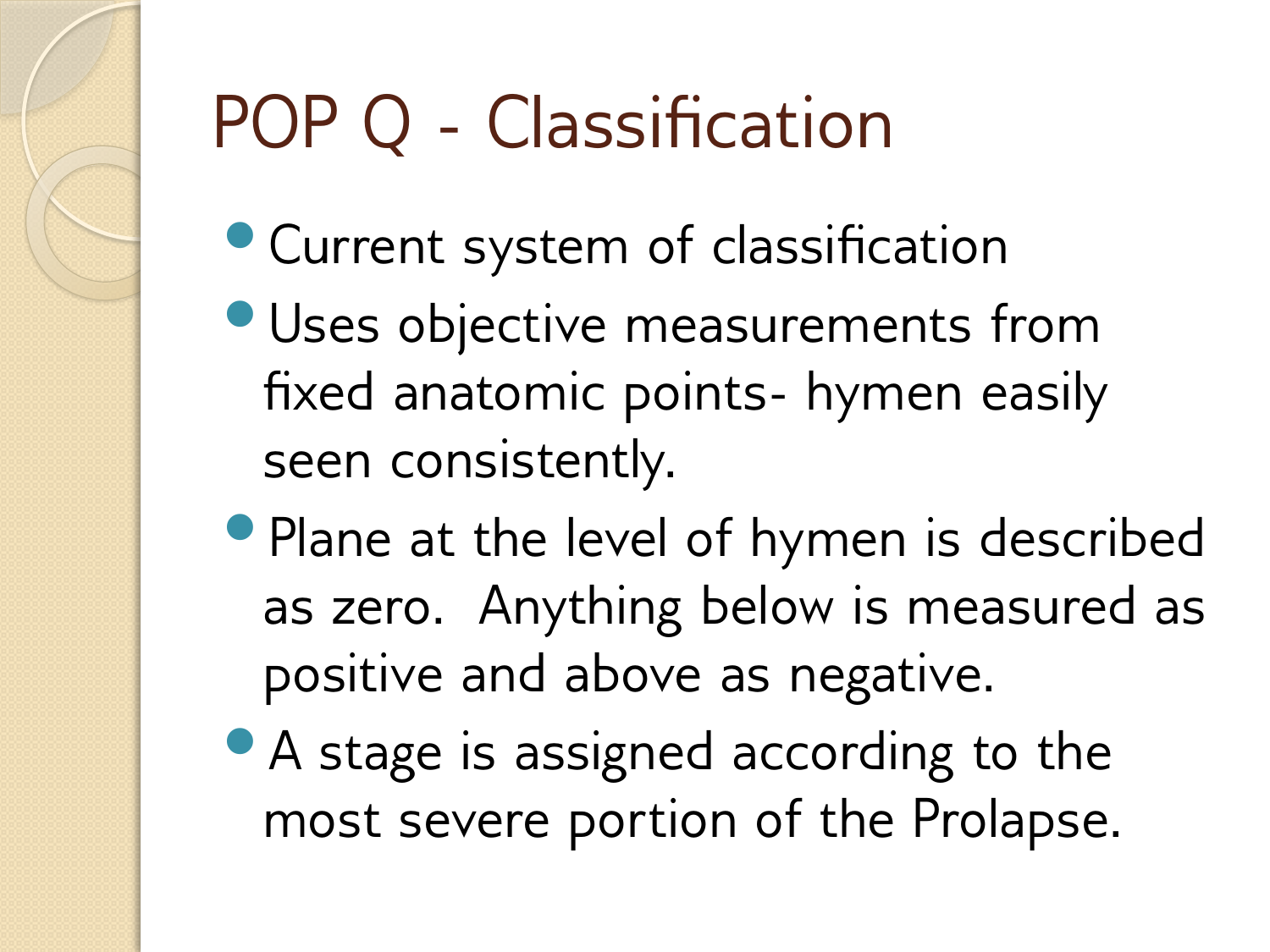

# POP Q - Classification
Current system of classification
Uses objective measurements from fixed anatomic points- hymen easily seen consistently.
Plane at the level of hymen is described as zero.  Anything below is measured as positive and above as negative.
A stage is assigned according to the most severe portion of the Prolapse.